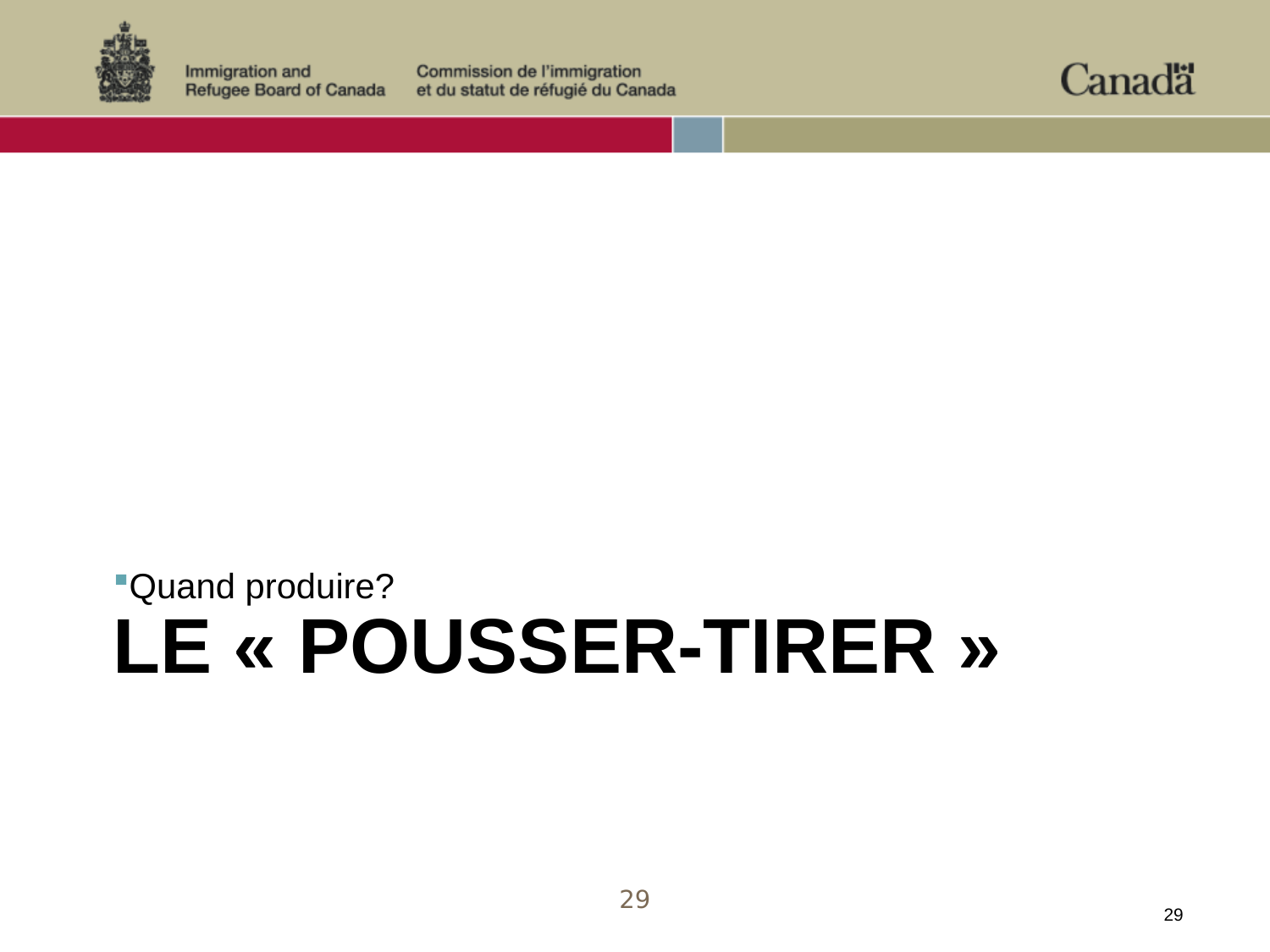

Quand produire?
# LE « POUSSER-TIRER »
29
29